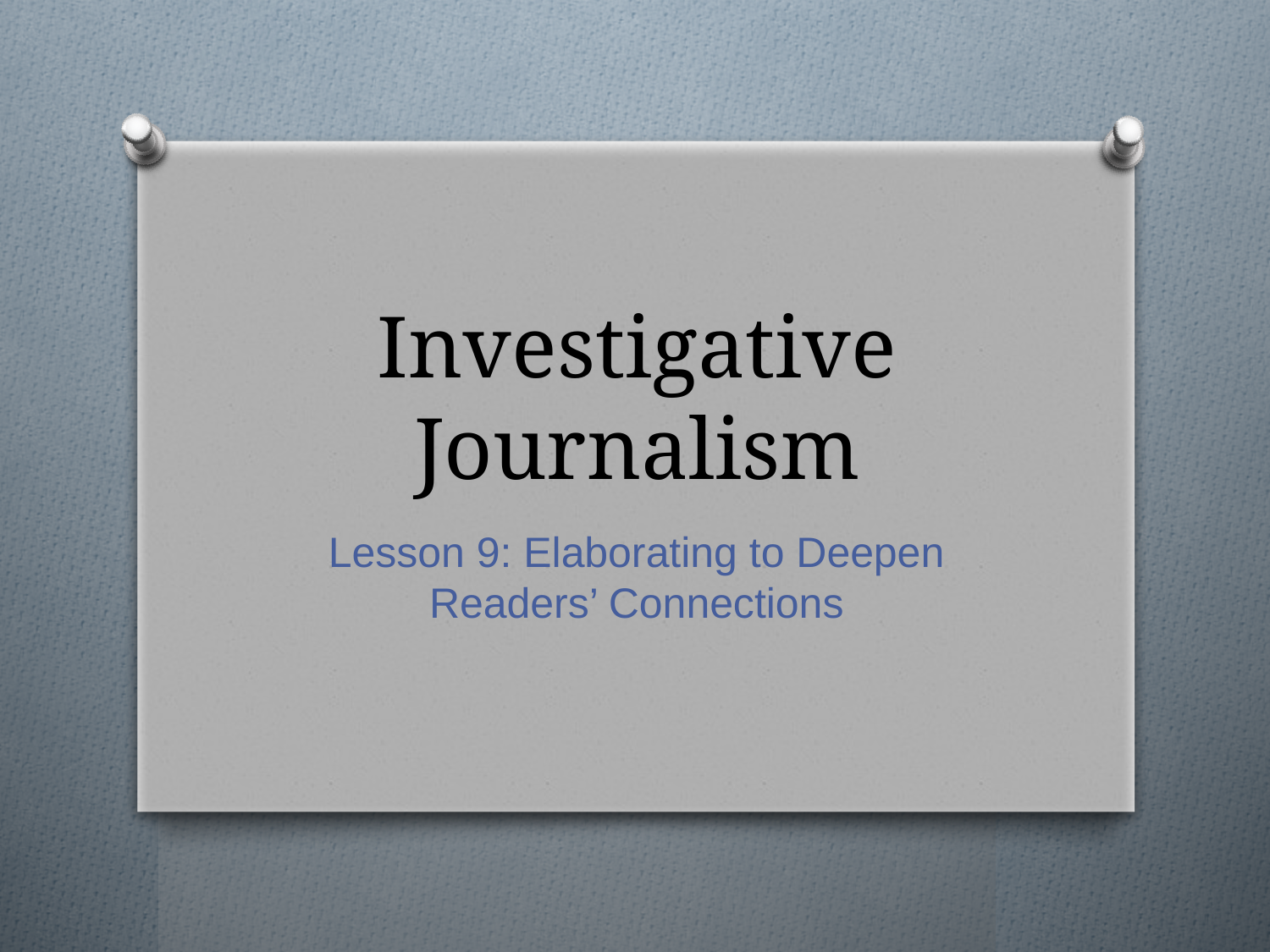

# Investigative Journalism
Lesson 9: Elaborating to Deepen Readers’ Connections